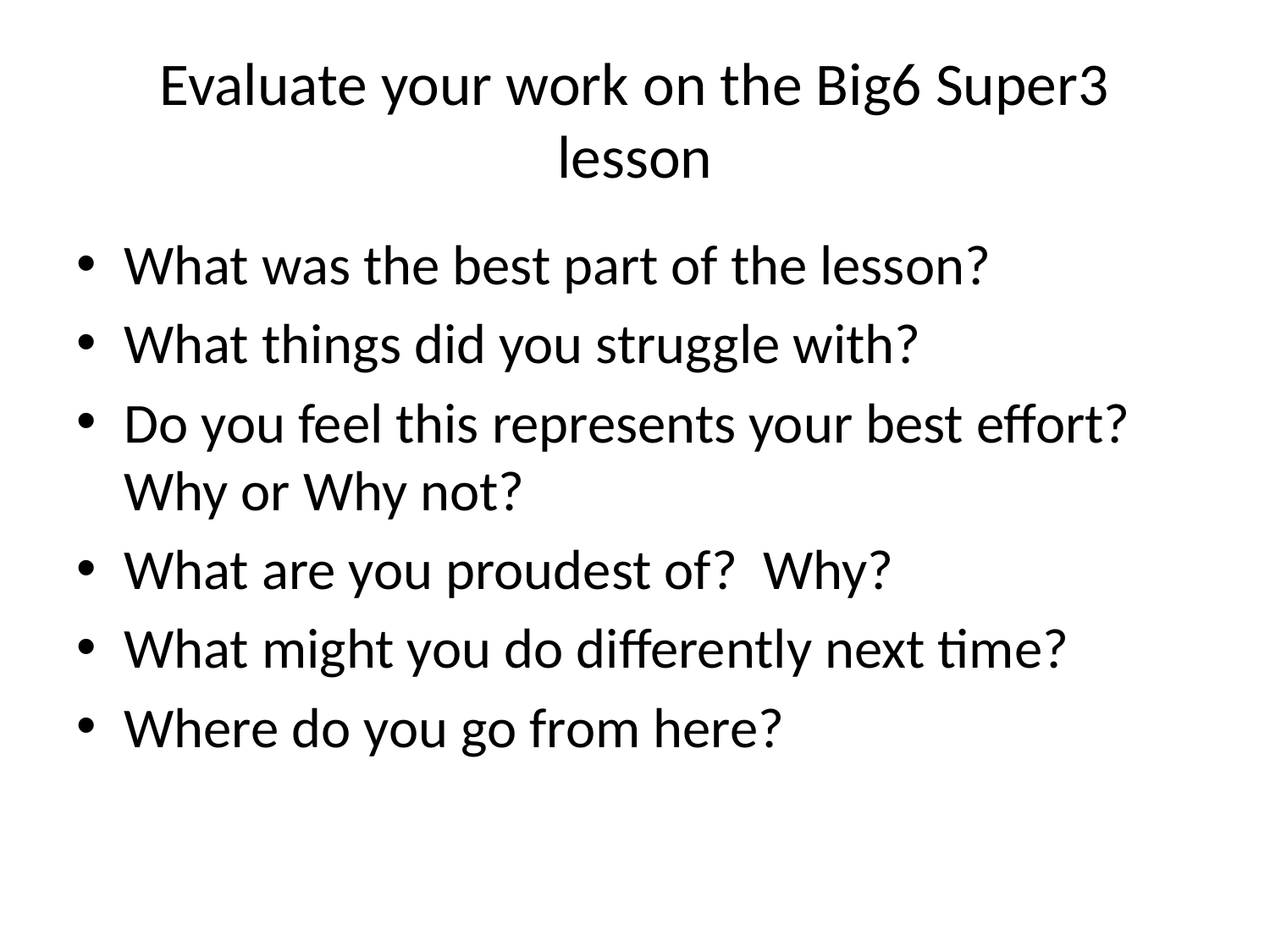

# Evaluate your work on the Big6 Super3 lesson
What was the best part of the lesson?
What things did you struggle with?
Do you feel this represents your best effort? Why or Why not?
What are you proudest of?  Why?
What might you do differently next time?
Where do you go from here?